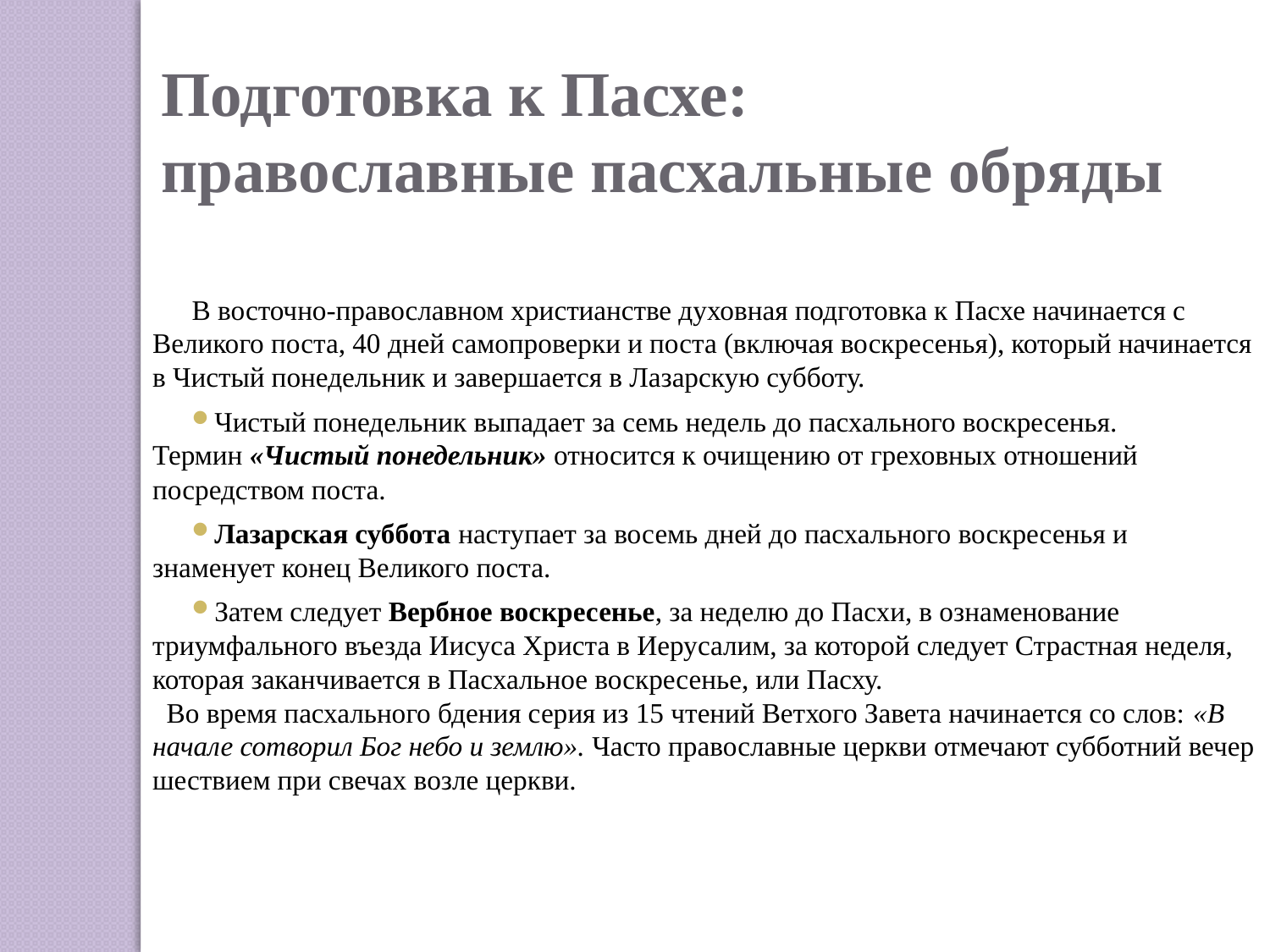

Подготовка к Пасхе: православные пасхальные обряды
В восточно-православном христианстве духовная подготовка к Пасхе начинается с Великого поста, 40 дней самопроверки и поста (включая воскресенья), который начинается в Чистый понедельник и завершается в Лазарскую субботу.
Чистый понедельник выпадает за семь недель до пасхального воскресенья. Термин «Чистый понедельник» относится к очищению от греховных отношений посредством поста.
Лазарская суббота наступает за восемь дней до пасхального воскресенья и знаменует конец Великого поста.
Затем следует Вербное воскресенье, за неделю до Пасхи, в ознаменование триумфального въезда Иисуса Христа в Иерусалим, за которой следует Страстная неделя, которая заканчивается в Пасхальное воскресенье, или Пасху.
  Во время пасхального бдения серия из 15 чтений Ветхого Завета начинается со слов: «В начале сотворил Бог небо и землю». Часто православные церкви отмечают субботний вечер шествием при свечах возле церкви.